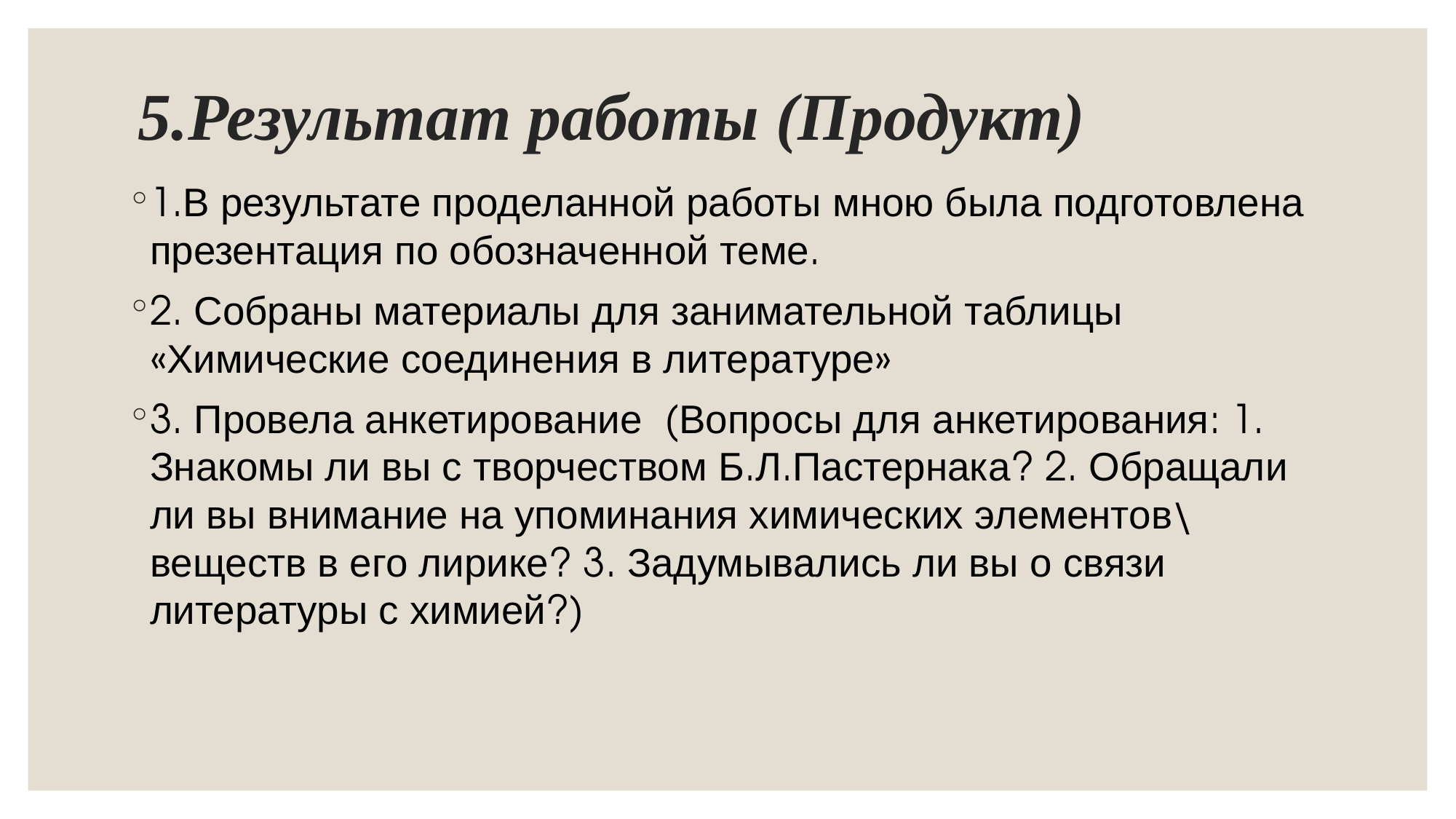

# 5.Результат работы (Продукт)
1.В результате проделанной работы мною была подготовлена презентация по обозначенной теме.
2. Собраны материалы для занимательной таблицы «Химические соединения в литературе»
3. Провела анкетирование  (Вопросы для анкетирования: 1. Знакомы ли вы с творчеством Б.Л.Пастернака? 2. Обращали ли вы внимание на упоминания химических элементов\веществ в его лирике? 3. Задумывались ли вы о связи литературы с химией?)